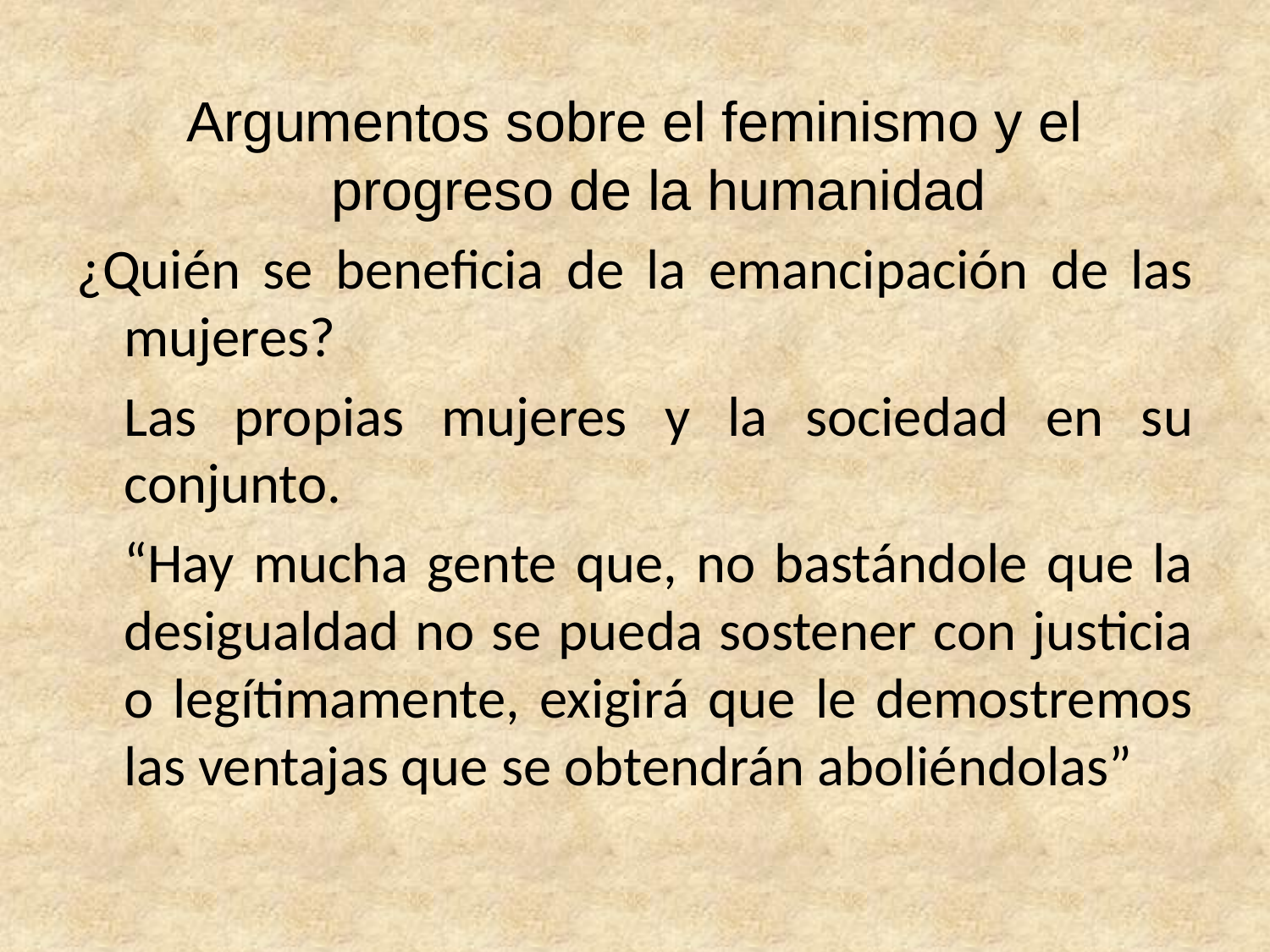

Argumentos sobre el feminismo y el progreso de la humanidad
¿Quién se beneficia de la emancipación de las mujeres?
	Las propias mujeres y la sociedad en su conjunto.
	“Hay mucha gente que, no bastándole que la desigualdad no se pueda sostener con justicia o legítimamente, exigirá que le demostremos las ventajas que se obtendrán aboliéndolas”